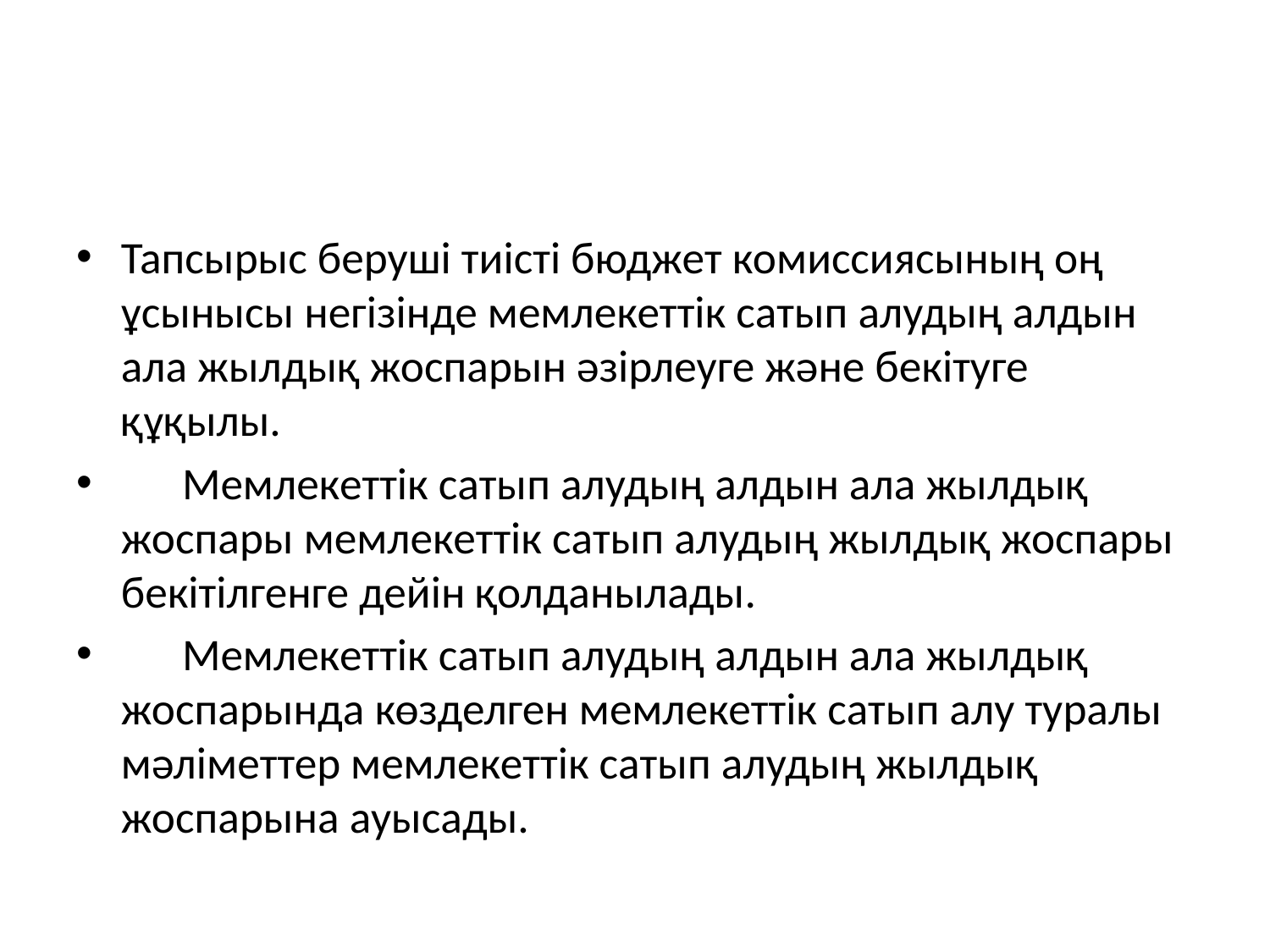

Тапсырыс беруші тиісті бюджет комиссиясының оң ұсынысы негізінде мемлекеттік сатып алудың алдын ала жылдық жоспарын әзірлеуге және бекітуге құқылы.
      Мемлекеттік сатып алудың алдын ала жылдық жоспары мемлекеттік сатып алудың жылдық жоспары бекітілгенге дейін қолданылады.
      Мемлекеттік сатып алудың алдын ала жылдық жоспарында көзделген мемлекеттік сатып алу туралы мәліметтер мемлекеттік сатып алудың жылдық жоспарына ауысады.